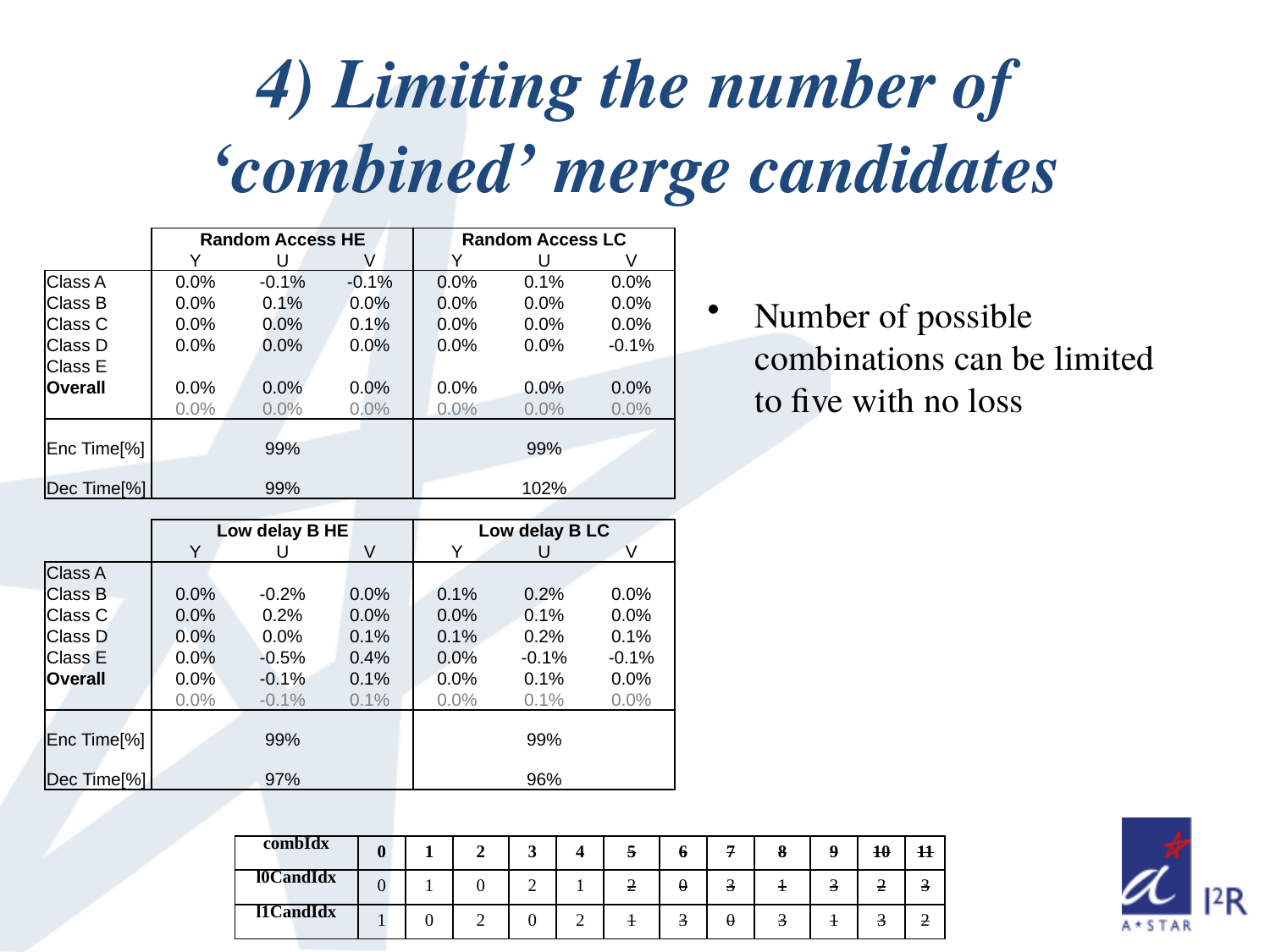

# 4) Limiting the number of ‘combined’ merge candidates
|  | Random Access HE |  |  | Random Access LC |  |  |
| --- | --- | --- | --- | --- | --- | --- |
|  | Y | U | V | Y | U | V |
| Class A | 0.0% | -0.1% | -0.1% | 0.0% | 0.1% | 0.0% |
| Class B | 0.0% | 0.1% | 0.0% | 0.0% | 0.0% | 0.0% |
| Class C | 0.0% | 0.0% | 0.1% | 0.0% | 0.0% | 0.0% |
| Class D | 0.0% | 0.0% | 0.0% | 0.0% | 0.0% | -0.1% |
| Class E |  |  |  |  |  |  |
| Overall | 0.0% | 0.0% | 0.0% | 0.0% | 0.0% | 0.0% |
|  | 0.0% | 0.0% | 0.0% | 0.0% | 0.0% | 0.0% |
| Enc Time[%] | 99% |  |  | 99% |  |  |
| Dec Time[%] | 99% |  |  | 102% |  |  |
|  |  |  |  |  |  |  |
|  | Low delay B HE |  |  | Low delay B LC |  |  |
|  | Y | U | V | Y | U | V |
| Class A |  |  |  |  |  |  |
| Class B | 0.0% | -0.2% | 0.0% | 0.1% | 0.2% | 0.0% |
| Class C | 0.0% | 0.2% | 0.0% | 0.0% | 0.1% | 0.0% |
| Class D | 0.0% | 0.0% | 0.1% | 0.1% | 0.2% | 0.1% |
| Class E | 0.0% | -0.5% | 0.4% | 0.0% | -0.1% | -0.1% |
| Overall | 0.0% | -0.1% | 0.1% | 0.0% | 0.1% | 0.0% |
|  | 0.0% | -0.1% | 0.1% | 0.0% | 0.1% | 0.0% |
| Enc Time[%] | 99% |  |  | 99% |  |  |
| Dec Time[%] | 97% |  |  | 96% |  |  |
Number of possible combinations can be limited to five with no loss

| combIdx | 0 | 1 | 2 | 3 | 4 | 5 | 6 | 7 | 8 | 9 | 10 | 11 |
| --- | --- | --- | --- | --- | --- | --- | --- | --- | --- | --- | --- | --- |
| l0CandIdx | 0 | 1 | 0 | 2 | 1 | 2 | 0 | 3 | 1 | 3 | 2 | 3 |
| l1CandIdx | 1 | 0 | 2 | 0 | 2 | 1 | 3 | 0 | 3 | 1 | 3 | 2 |